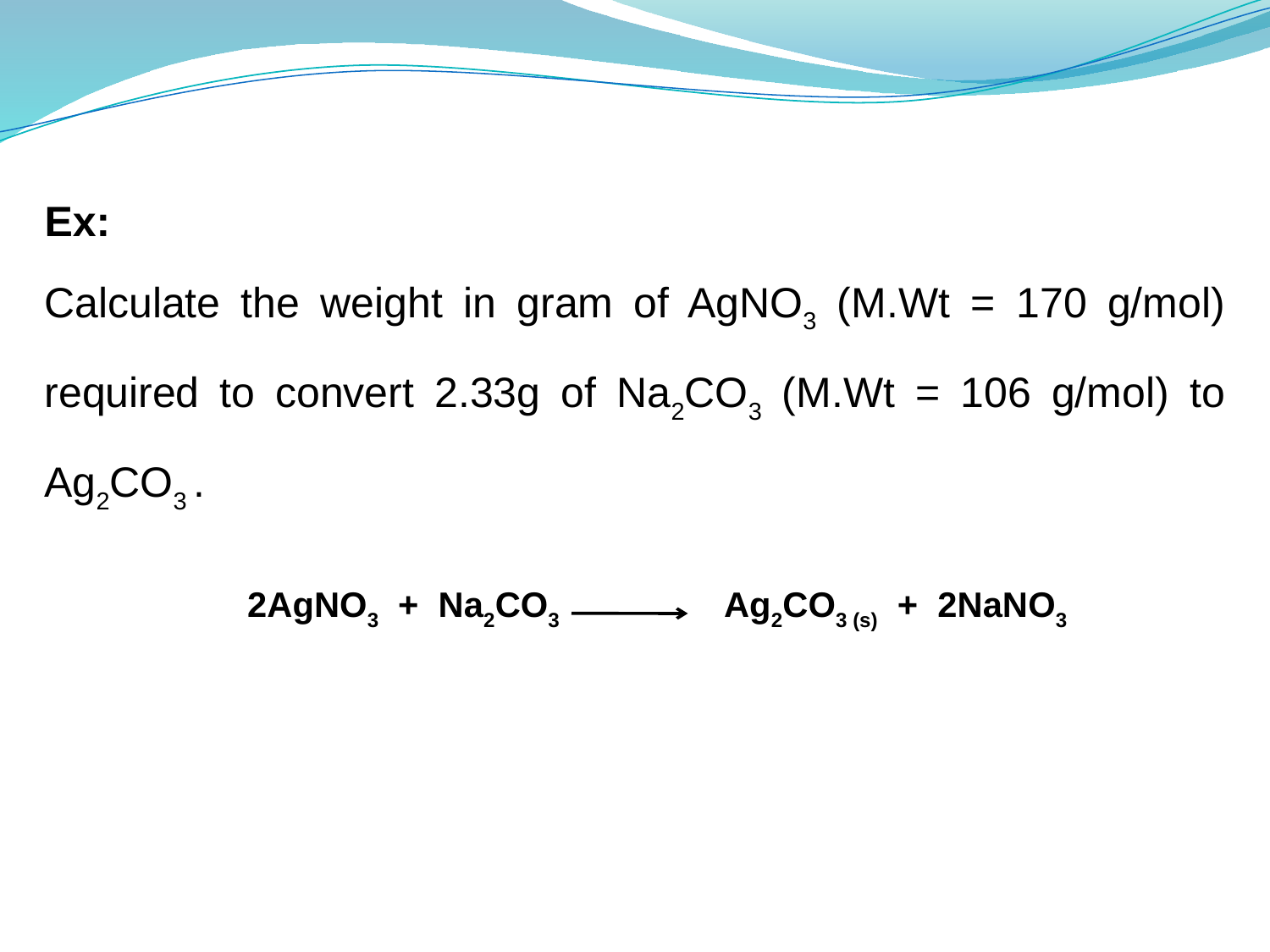

Ex:
Calculate the weight in gram of AgNO3 (M.Wt = 170 g/mol) required to convert 2.33g of Na2CO3 (M.Wt = 106 g/mol) to Ag2CO3 .
   2AgNO3  +  Na2CO3                 Ag2CO3 (s)  +  2NaNO3